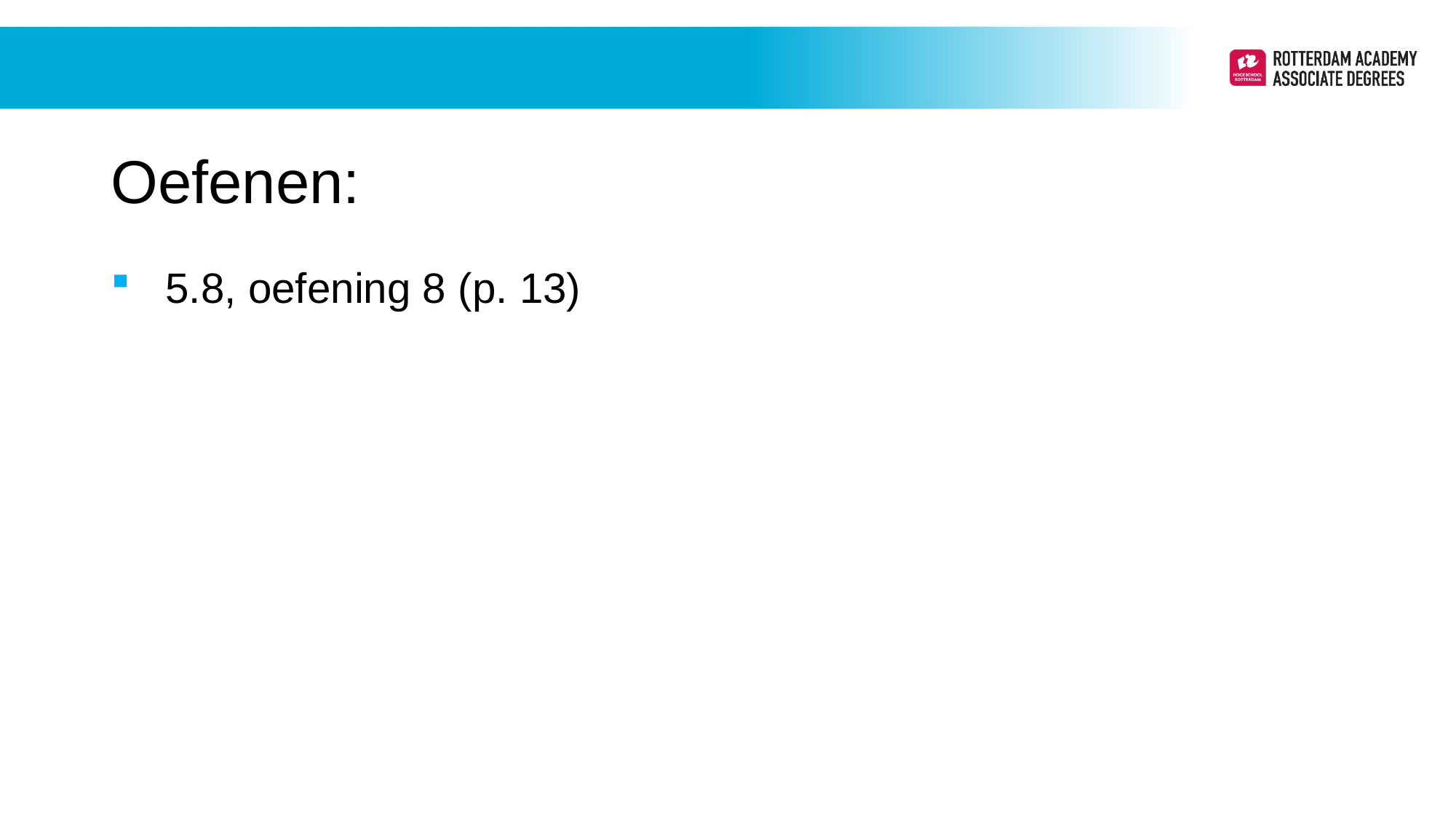

# Oefenen:
5.8, oefening 8 (p. 13)